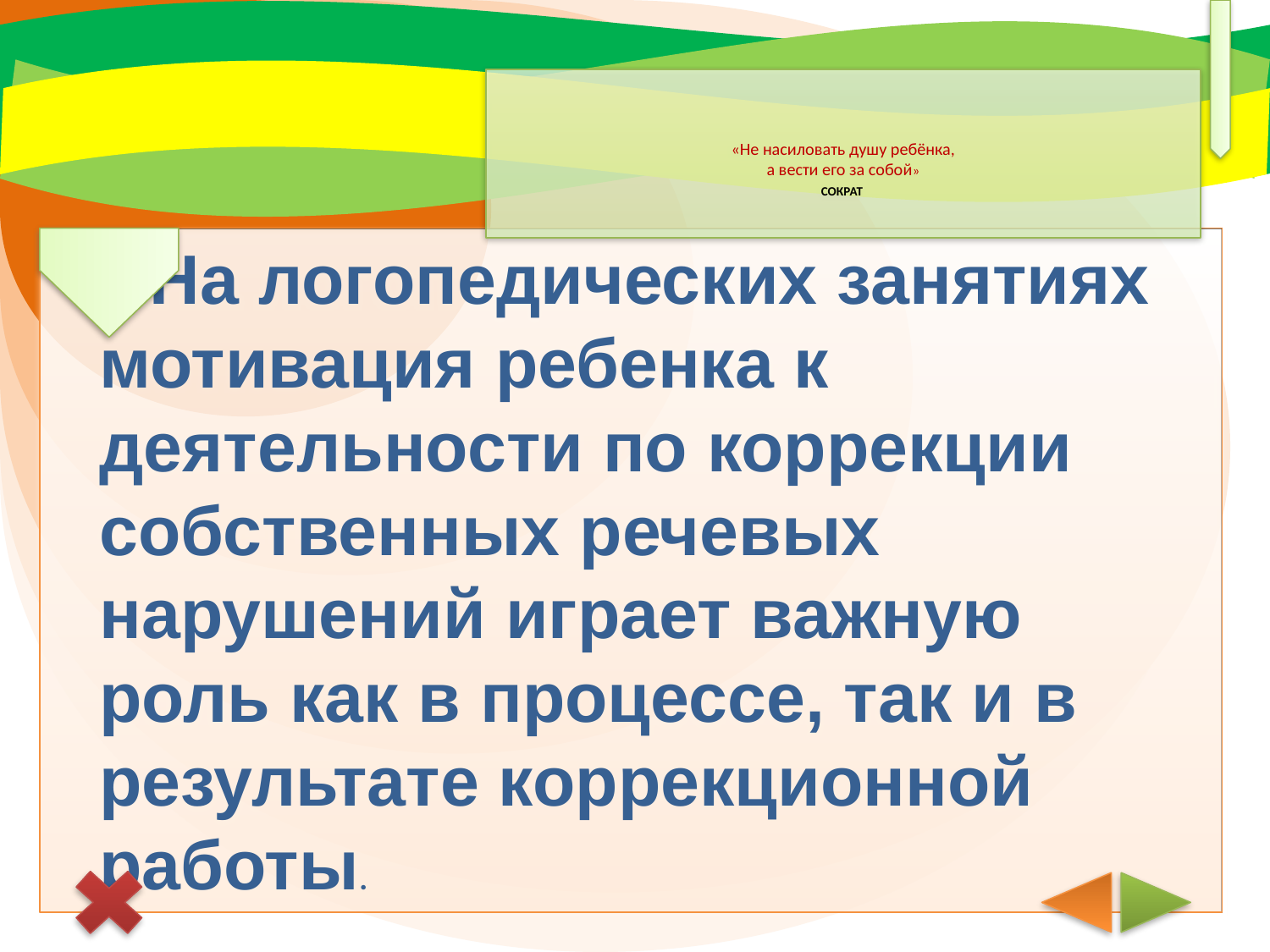

# «Не насиловать душу ребёнка, а вести его за собой» СОКРАТ

     На логопедических занятиях мотивация ребенка к деятельности по коррекции собственных речевых нарушений играет важную роль как в процессе, так и в результате коррекционной работы.